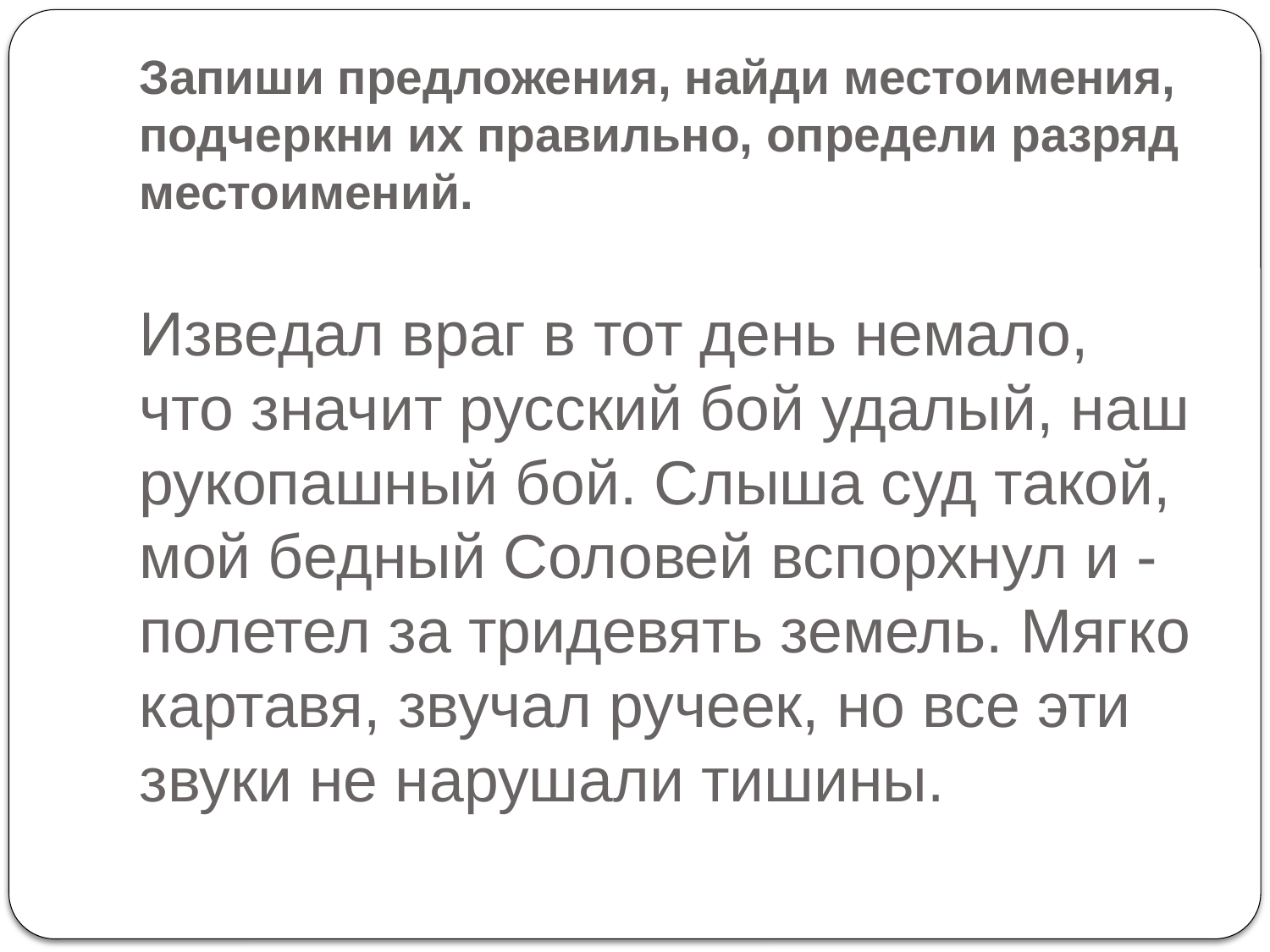

# Запиши предложения, найди местоимения, подчеркни их правильно, определи разряд местоимений. Изведал враг в тот день немало, что значит русский бой удалый, наш рукопашный бой. Слыша суд такой, мой бедный Соловей вспорхнул и -полетел за тридевять земель. Мягко картавя, звучал ручеек, но все эти звуки не нарушали тишины.